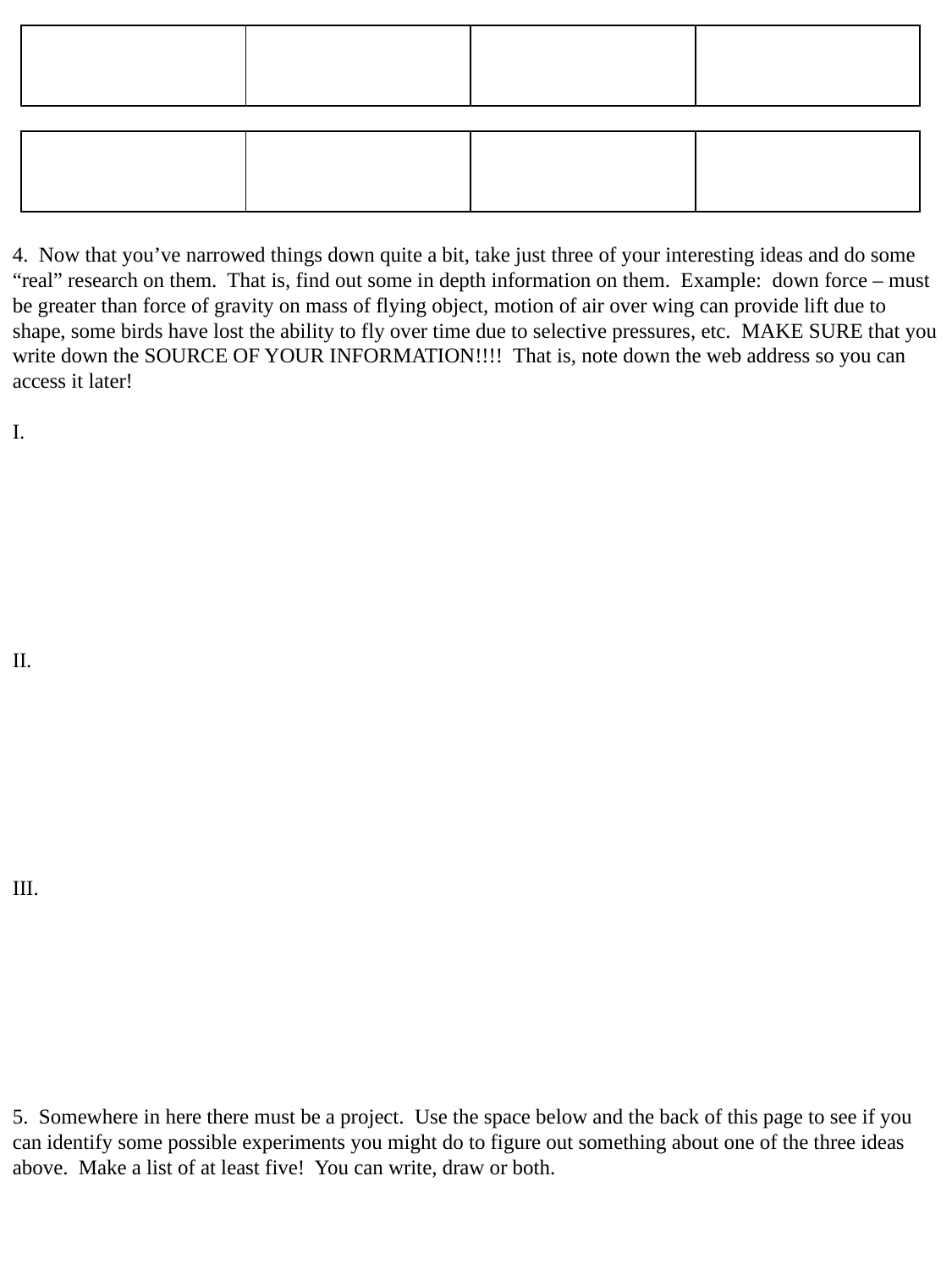

|  |  |  |  |
| --- | --- | --- | --- |
|  |  |  |  |
| --- | --- | --- | --- |
4.  Now that you’ve narrowed things down quite a bit, take just three of your interesting ideas and do some “real” research on them.  That is, find out some in depth information on them.  Example:  down force – must be greater than force of gravity on mass of flying object, motion of air over wing can provide lift due to shape, some birds have lost the ability to fly over time due to selective pressures, etc.  MAKE SURE that you write down the SOURCE OF YOUR INFORMATION!!!!  That is, note down the web address so you can access it later!

I.

II.

III.

5.  Somewhere in here there must be a project.  Use the space below and the back of this page to see if you can identify some possible experiments you might do to figure out something about one of the three ideas above.  Make a list of at least five!  You can write, draw or both.